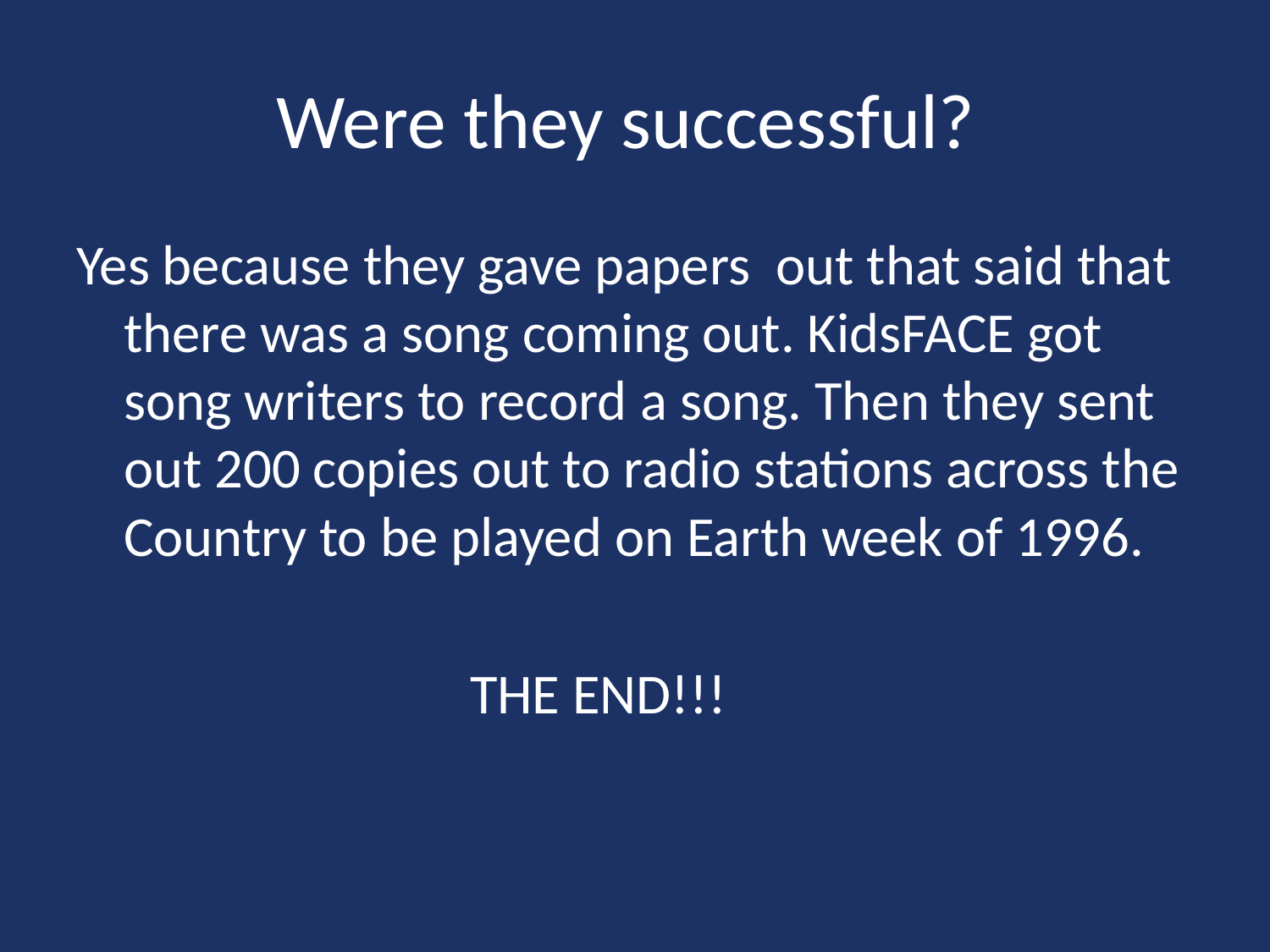

# Were they successful?
Yes because they gave papers  out that said that there was a song coming out. KidsFACE got song writers to record a song. Then they sent out 200 copies out to radio stations across the Country to be played on Earth week of 1996.

                               THE END!!!